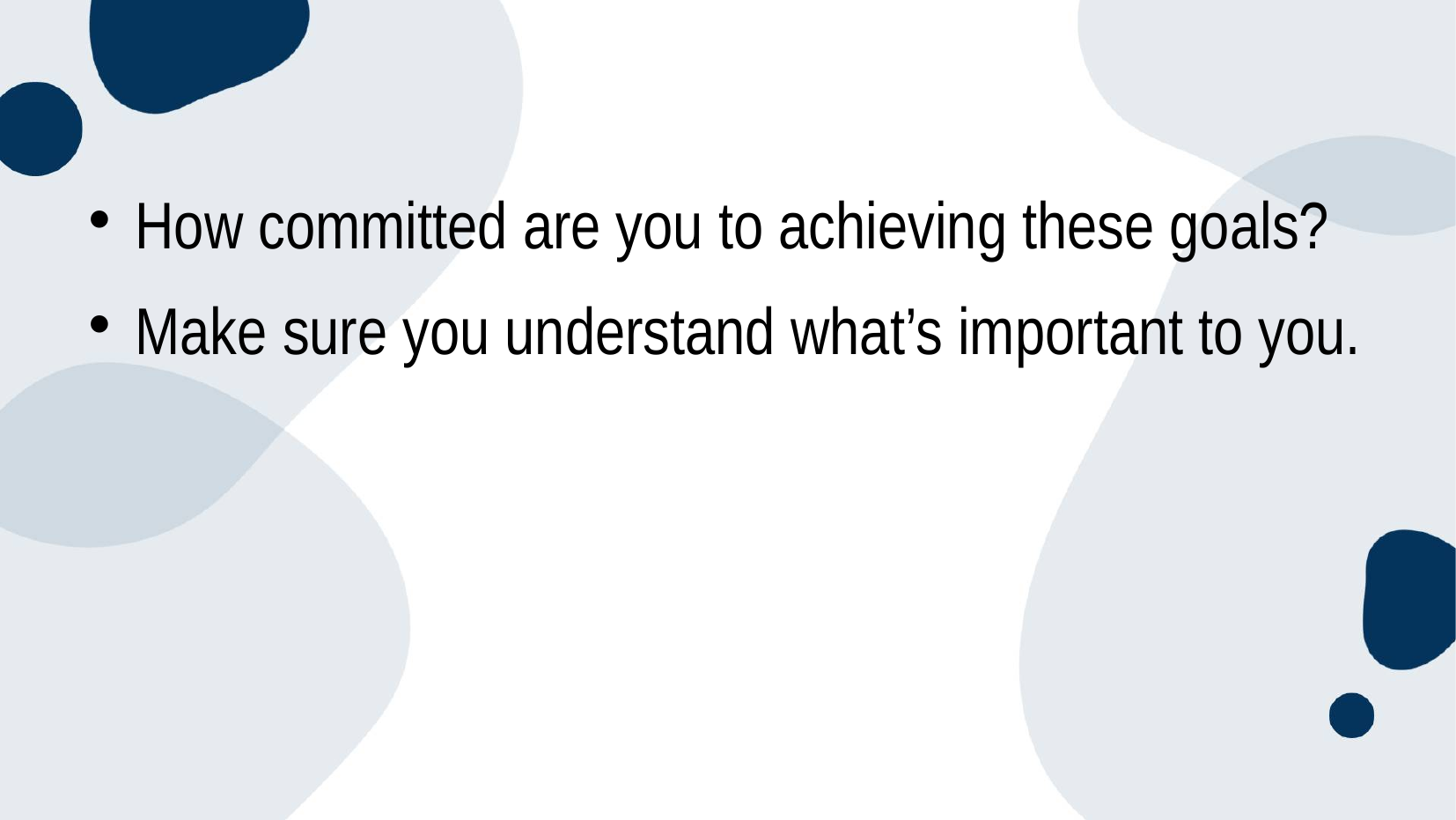

How committed are you to achieving these goals?
Make sure you understand what’s important to you.